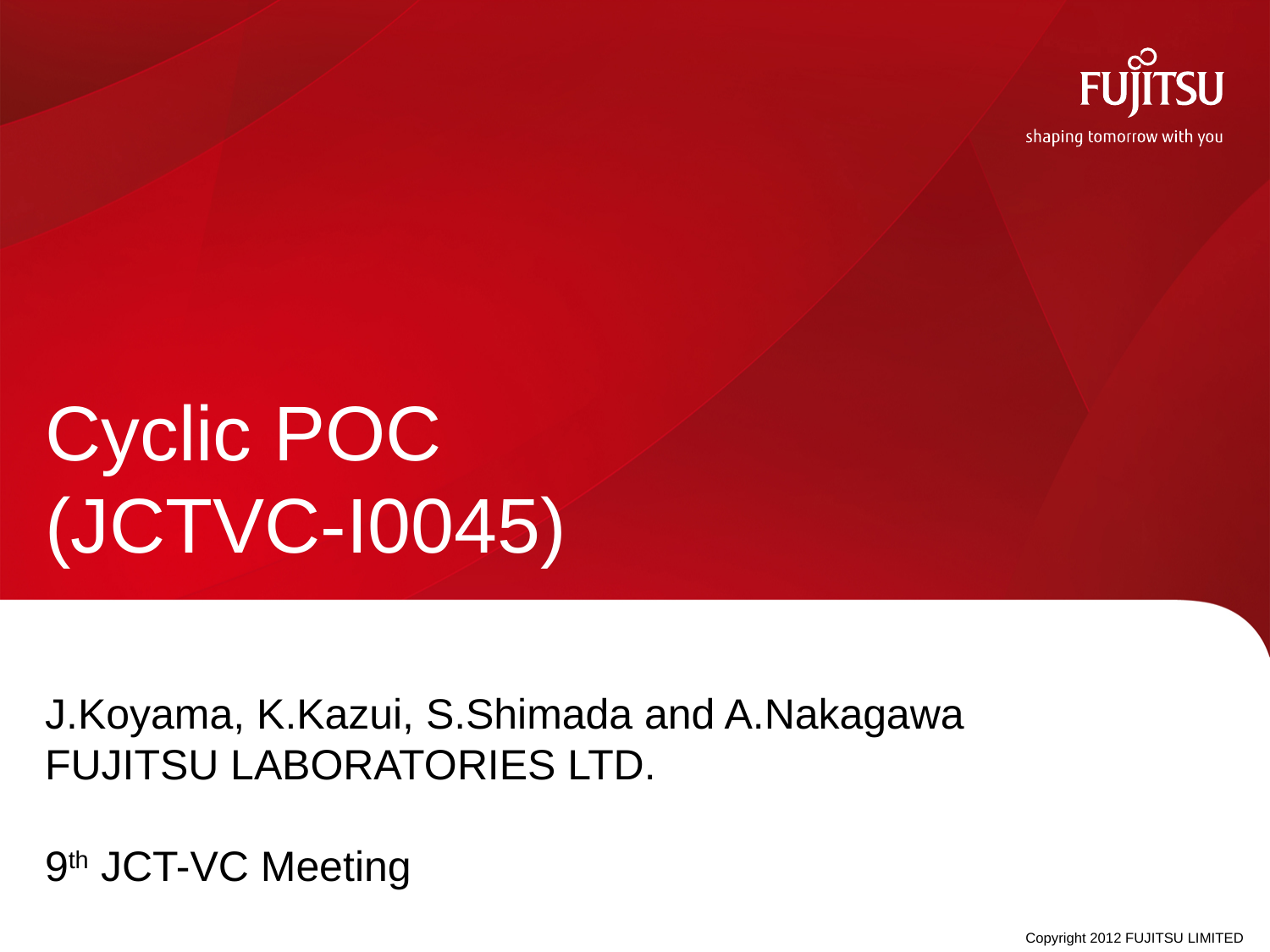

# Cyclic POC (JCTVC-I0045)

J.Koyama, K.Kazui, S.Shimada and A.Nakagawa
FUJITSU LABORATORIES LTD.

9th JCT-VC Meeting
Copyright 2012 FUJITSU LIMITED